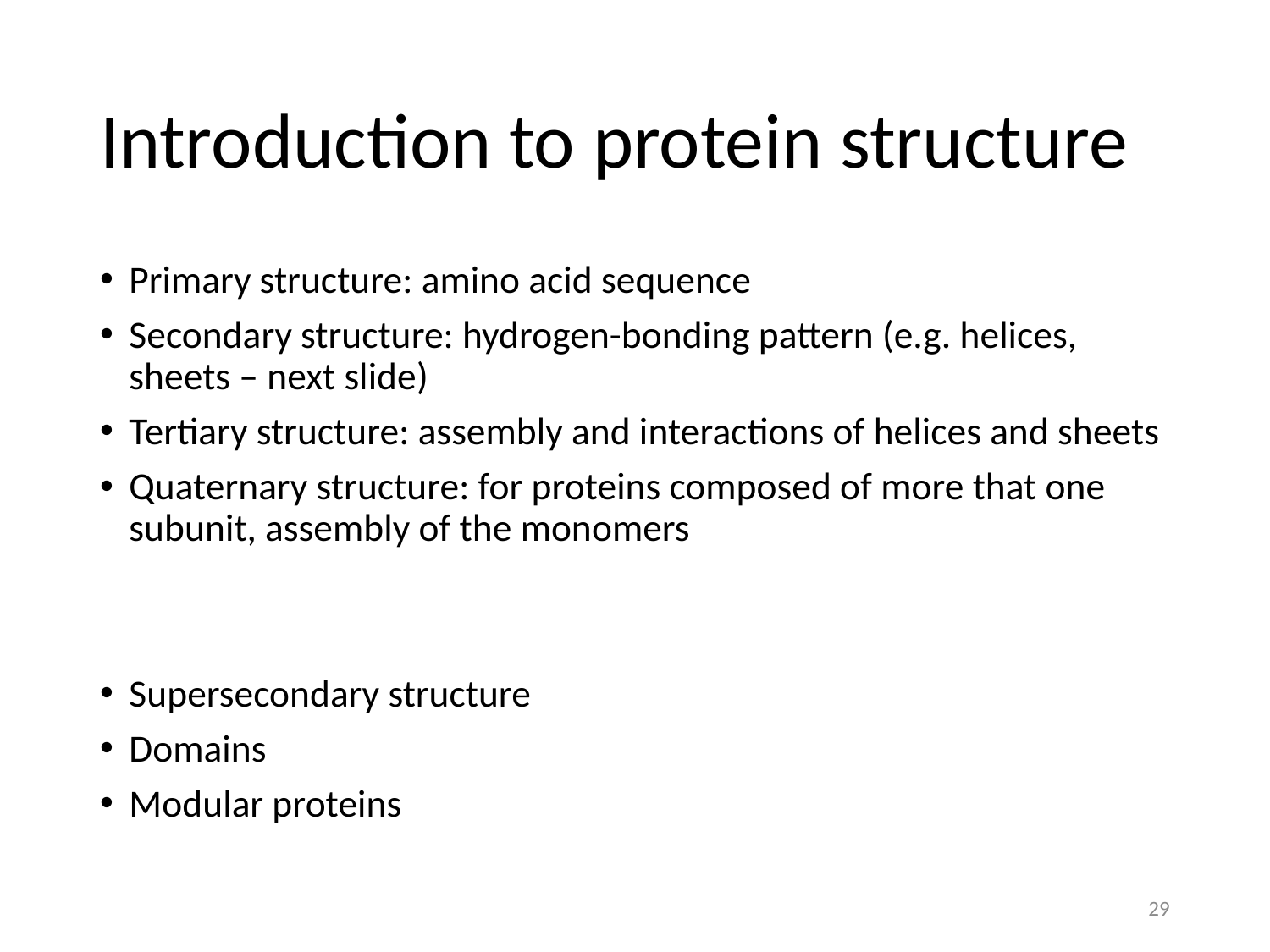

# Introduction to protein structure
Primary structure: amino acid sequence
Secondary structure: hydrogen-bonding pattern (e.g. helices, sheets – next slide)
Tertiary structure: assembly and interactions of helices and sheets
Quaternary structure: for proteins composed of more that one subunit, assembly of the monomers

Supersecondary structure
Domains
Modular proteins

29